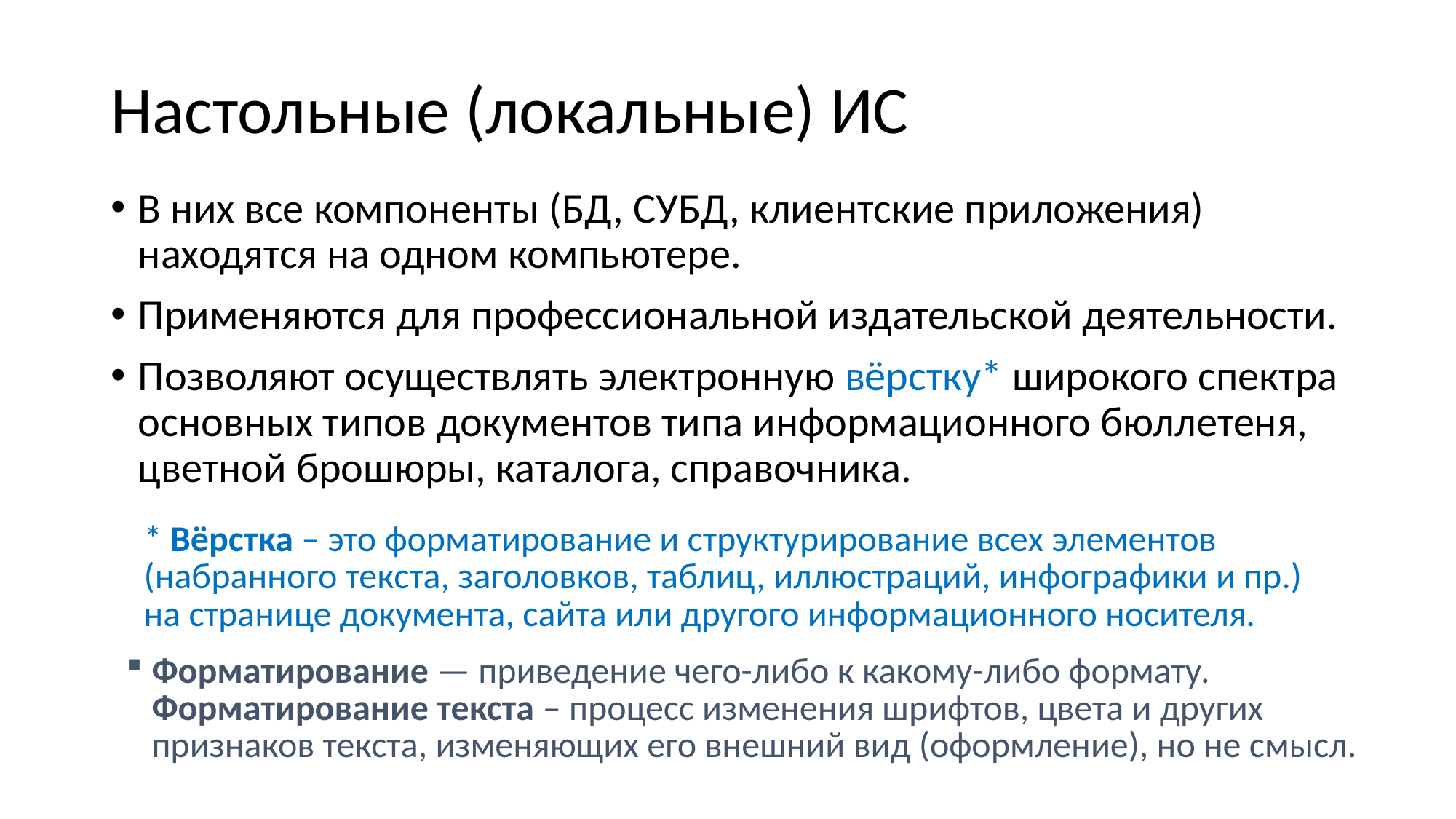

# Настольные (локальные) ИС
В них все компоненты (БД, СУБД, клиентские приложения) находятся на одном компьютере.
Применяются для профессиональной издательской деятельности.
Позволяют осуществлять электронную вёрстку* широкого спектра основных типов документов типа информационного бюллетеня, цветной брошюры, каталога, справочника.
* Вёрстка – это форматирование и структурирование всех элементов (набранного текста, заголовков, таблиц, иллюстраций, инфографики и пр.) на странице документа, сайта или другого информационного носителя.
Форматирование — приведение чего-либо к какому-либо формату. Форматирование текста – процесс изменения шрифтов, цвета и других признаков текста, изменяющих его внешний вид (оформление), но не смысл.